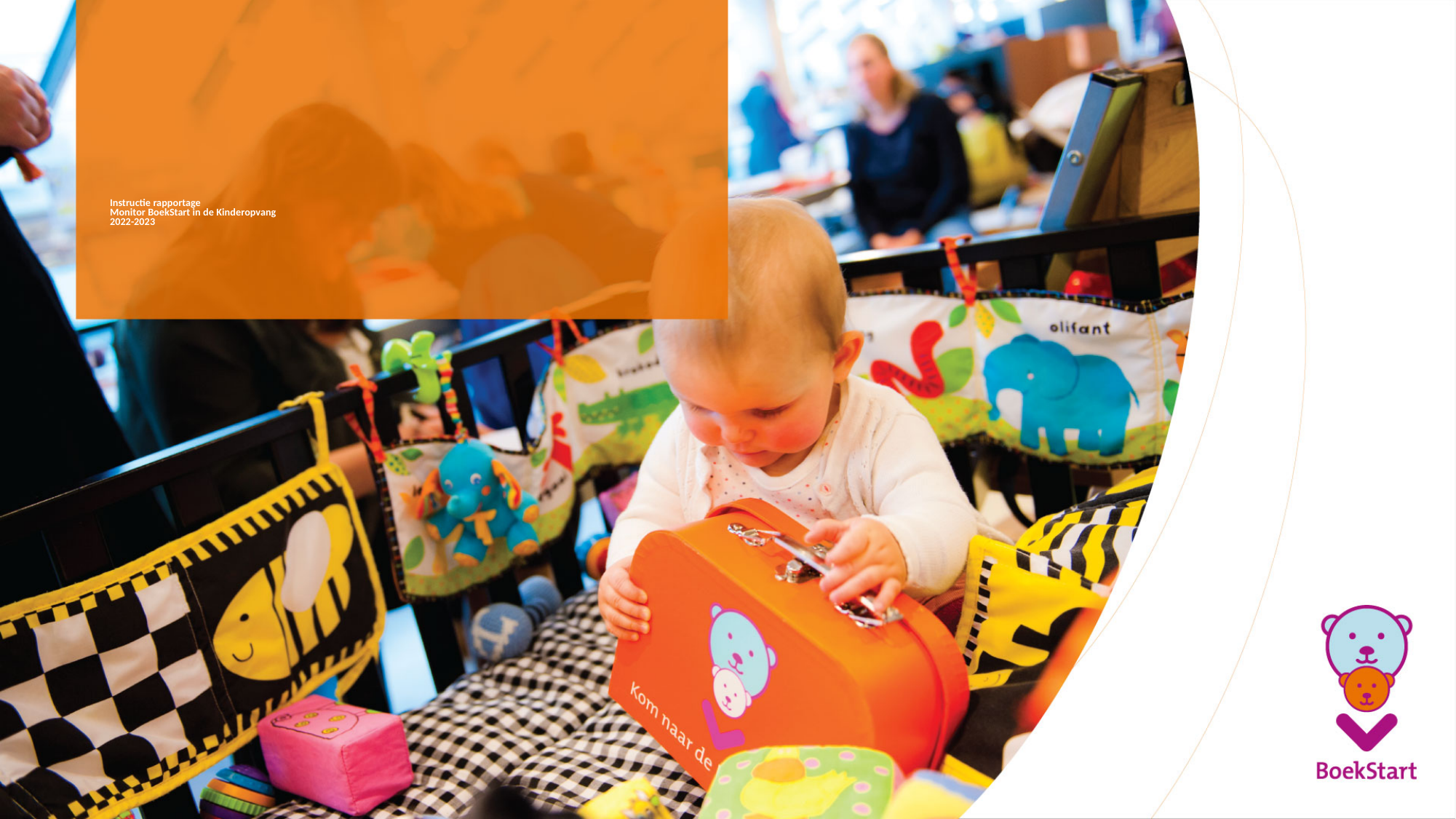

# Instructie rapportage Monitor BoekStart in de Kinderopvang 2022-2023